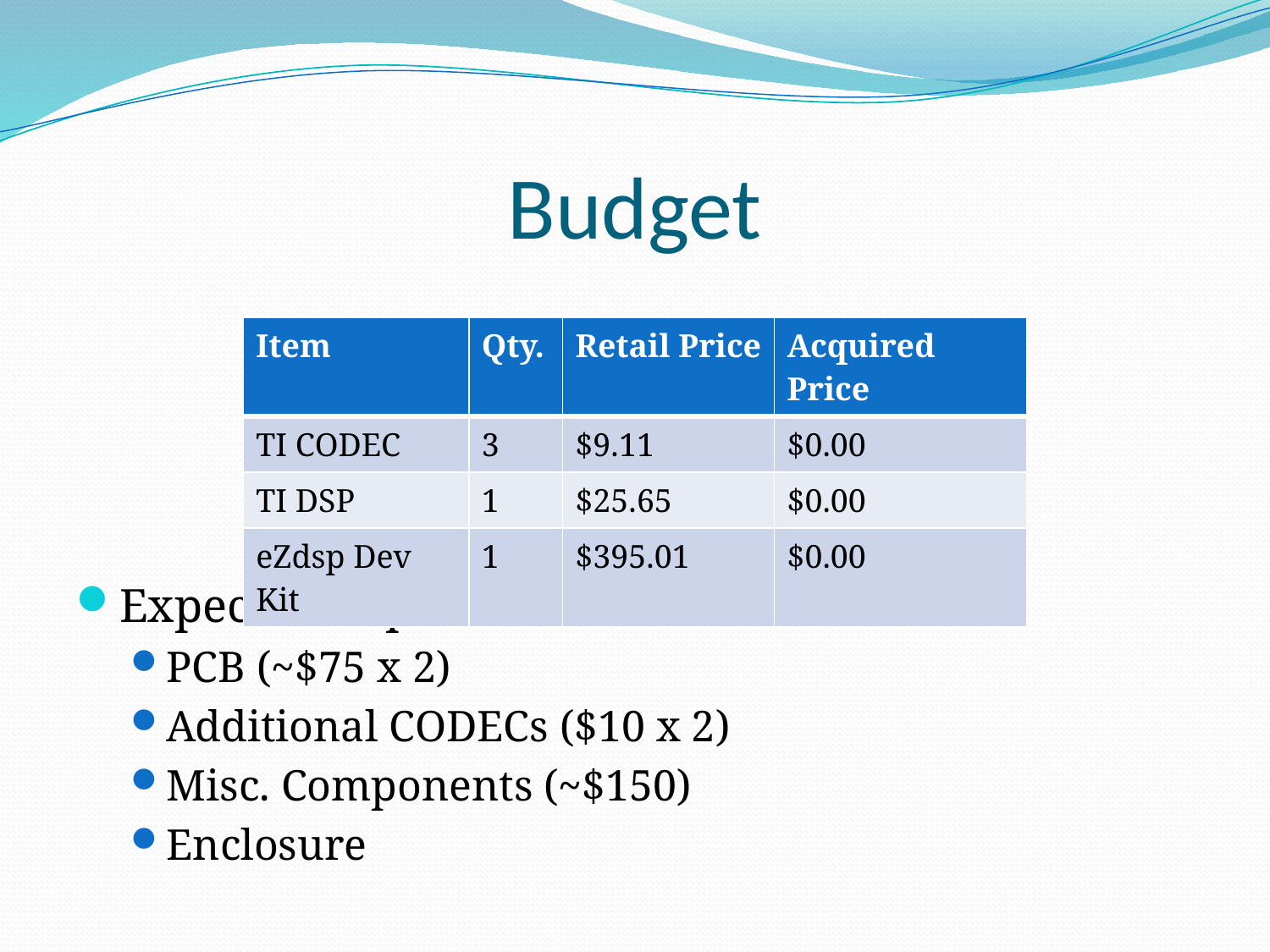

# Budget

Expected Expenses:
PCB (~$75 x 2)
Additional CODECs ($10 x 2)
Misc. Components (~$150)
Enclosure
| Item | Qty. | Retail Price | Acquired Price |
| --- | --- | --- | --- |
| TI CODEC | 3 | $9.11 | $0.00 |
| TI DSP | 1 | $25.65 | $0.00 |
| eZdsp Dev Kit | 1 | $395.01 | $0.00 |